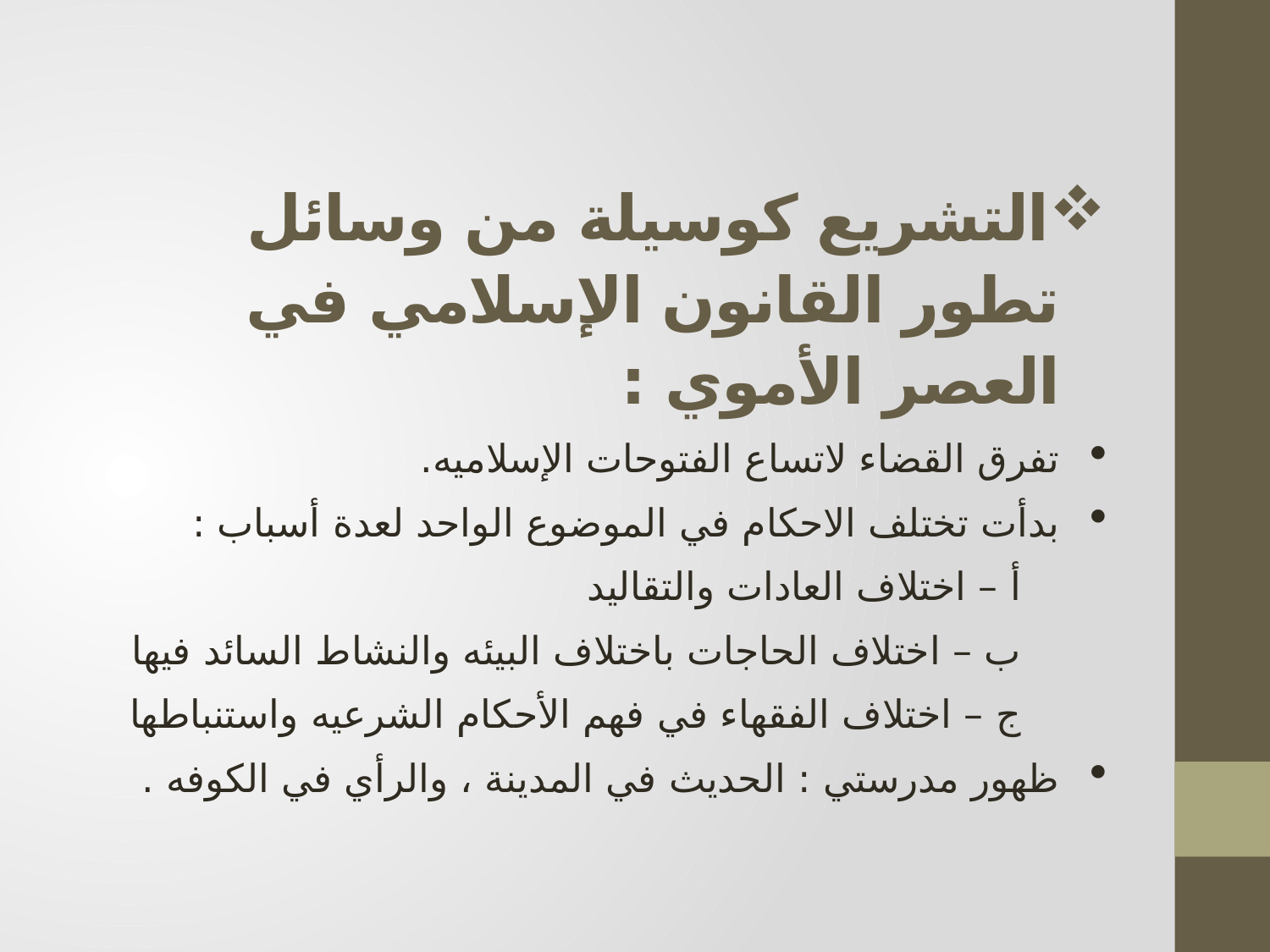

التشريع كوسيلة من وسائل تطور القانون الإسلامي في العصر الأموي :
تفرق القضاء لاتساع الفتوحات الإسلاميه.
بدأت تختلف الاحكام في الموضوع الواحد لعدة أسباب :
أ – اختلاف العادات والتقاليد
ب – اختلاف الحاجات باختلاف البيئه والنشاط السائد فيها
ج – اختلاف الفقهاء في فهم الأحكام الشرعيه واستنباطها
ظهور مدرستي : الحديث في المدينة ، والرأي في الكوفه .